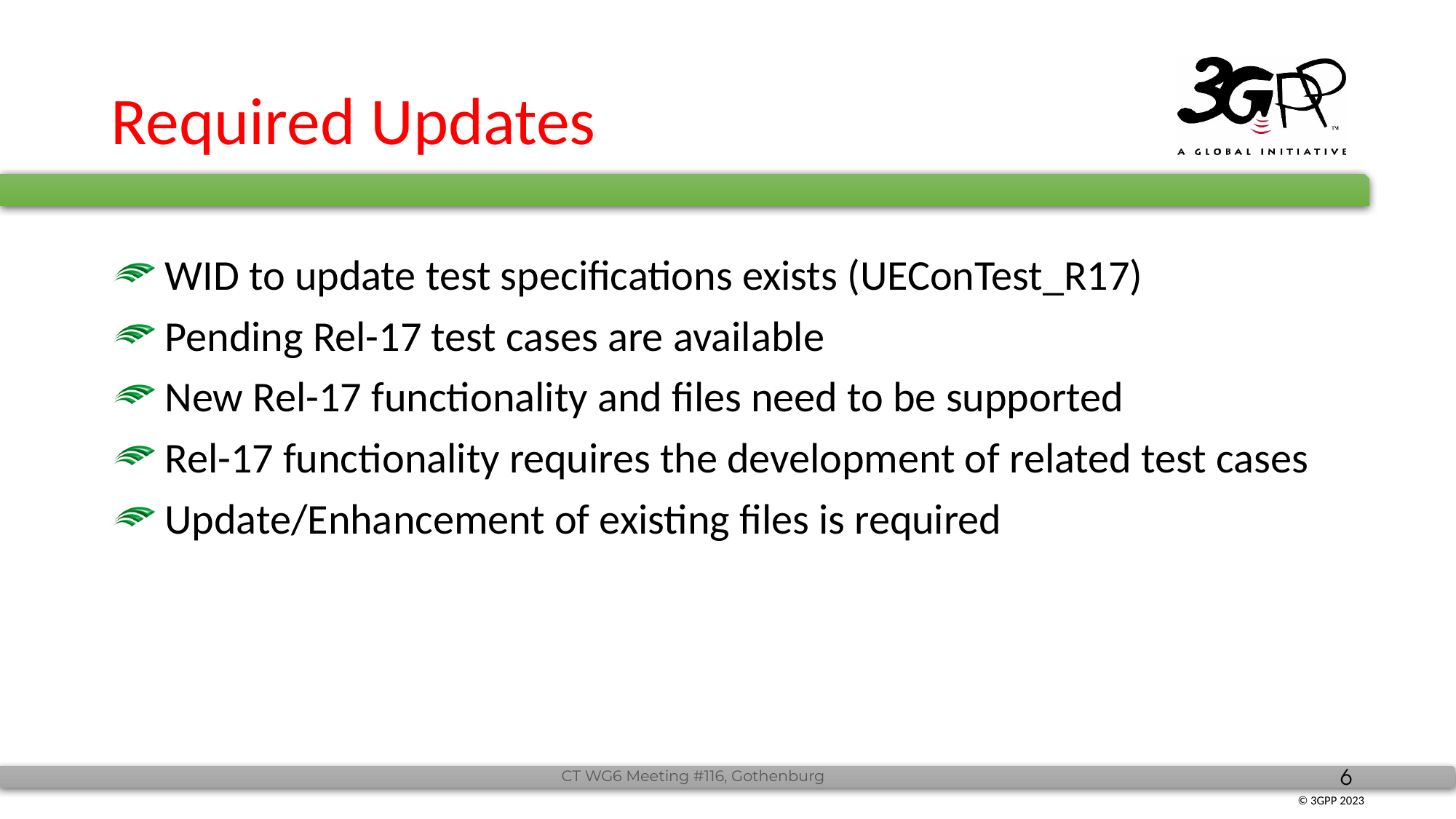

# Required Updates
WID to update test specifications exists (UEConTest_R17)
Pending Rel-17 test cases are available
New Rel-17 functionality and files need to be supported
Rel-17 functionality requires the development of related test cases
Update/Enhancement of existing files is required